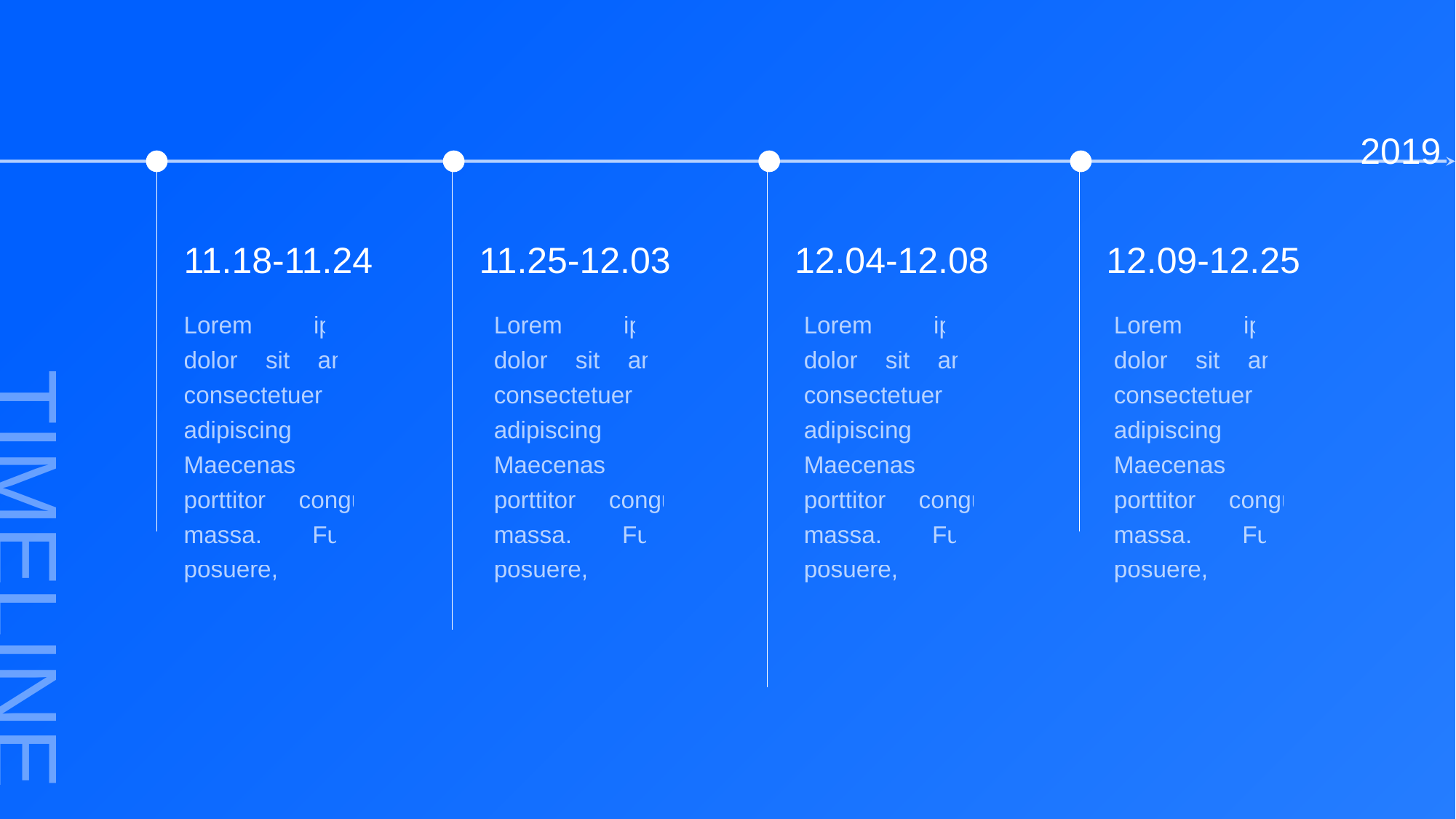

2019

11.18-11.24
11.25-12.03
12.04-12.08
12.09-12.25
Lorem ipsum dolor sit amet, consectetuer adipiscing elit. Maecenas porttitor congue massa. Fusce posuere,
Lorem ipsum dolor sit amet, consectetuer adipiscing elit. Maecenas porttitor congue massa. Fusce posuere,
Lorem ipsum dolor sit amet, consectetuer adipiscing elit. Maecenas porttitor congue massa. Fusce posuere,
Lorem ipsum dolor sit amet, consectetuer adipiscing elit. Maecenas porttitor congue massa. Fusce posuere,
TIMELINE